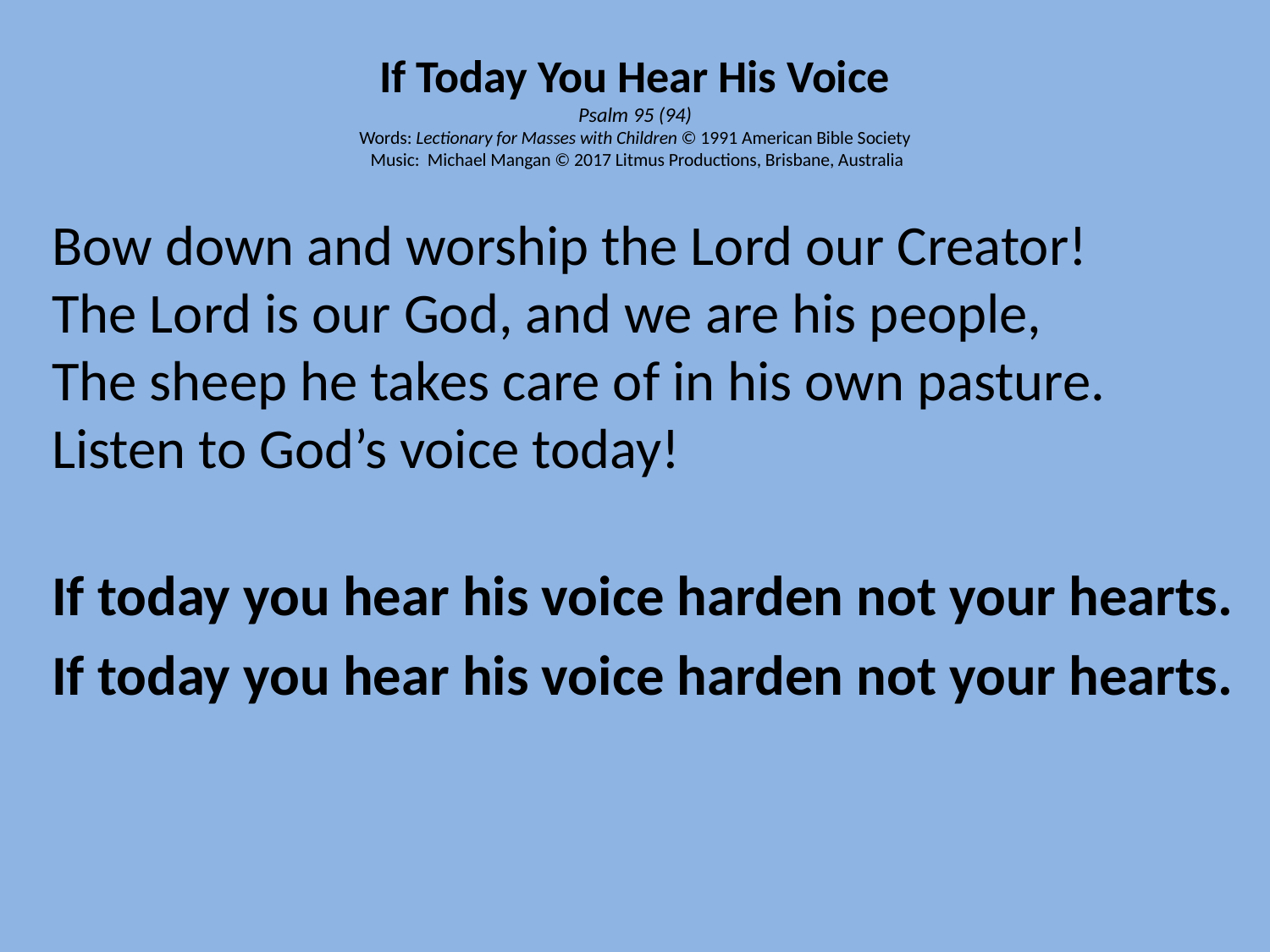

# If Today You Hear His Voice Psalm 95 (94) Words: Lectionary for Masses with Children © 1991 American Bible Society Music:  Michael Mangan © 2017 Litmus Productions, Brisbane, Australia
Bow down and worship the Lord our Creator!
The Lord is our God, and we are his people,
The sheep he takes care of in his own pasture.
Listen to God’s voice today!

If today you hear his voice harden not your hearts.
If today you hear his voice harden not your hearts.